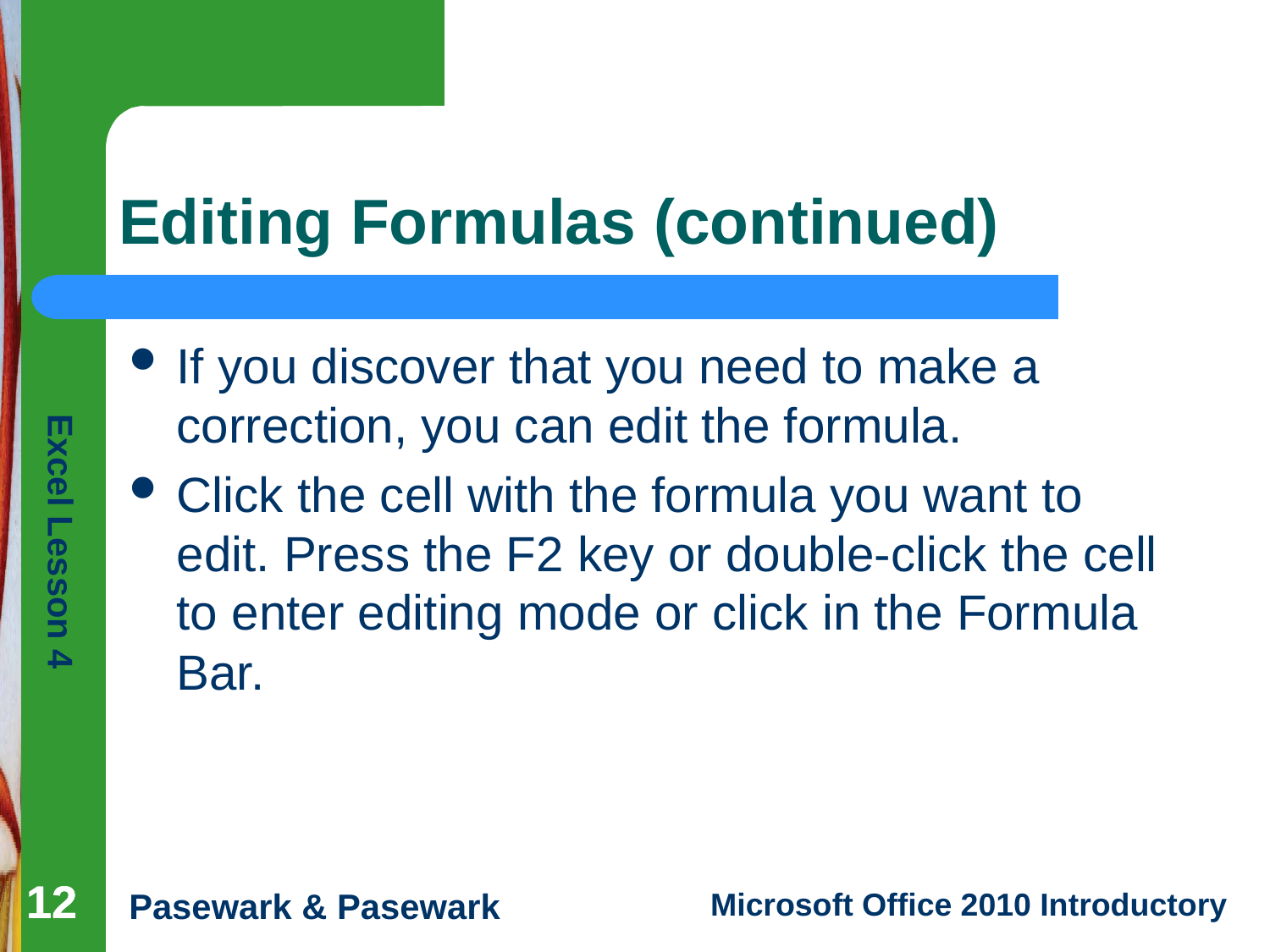

# Editing Formulas (continued)
If you discover that you need to make a correction, you can edit the formula.
Click the cell with the formula you want to edit. Press the F2 key or double-click the cell to enter editing mode or click in the Formula Bar.
12
12
12